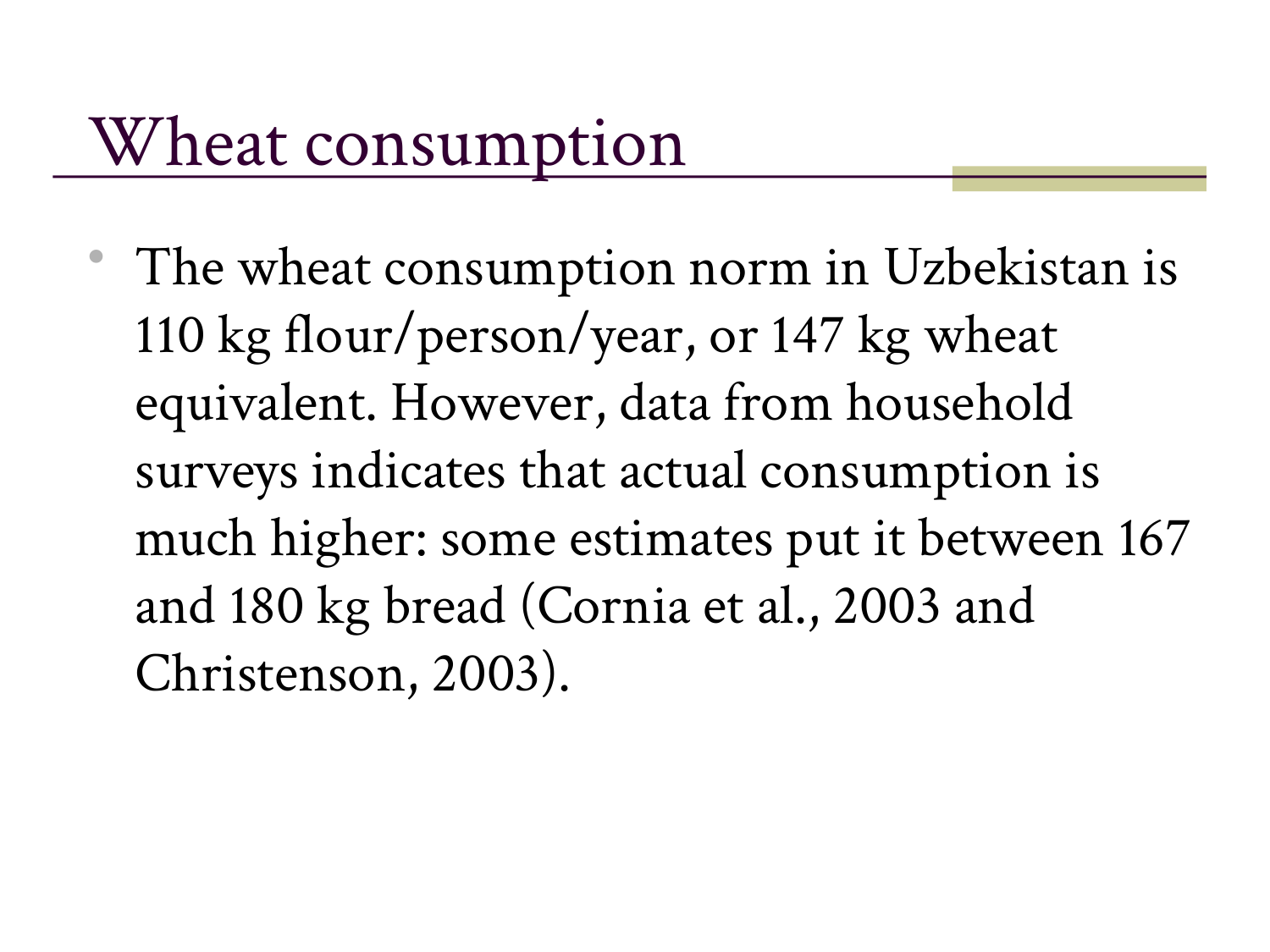

# Wheat consumption
The wheat consumption norm in Uzbekistan is 110 kg flour/person/year, or 147 kg wheat equivalent. However, data from household surveys indicates that actual consumption is much higher: some estimates put it between 167 and 180 kg bread (Cornia et al., 2003 and Christenson, 2003).